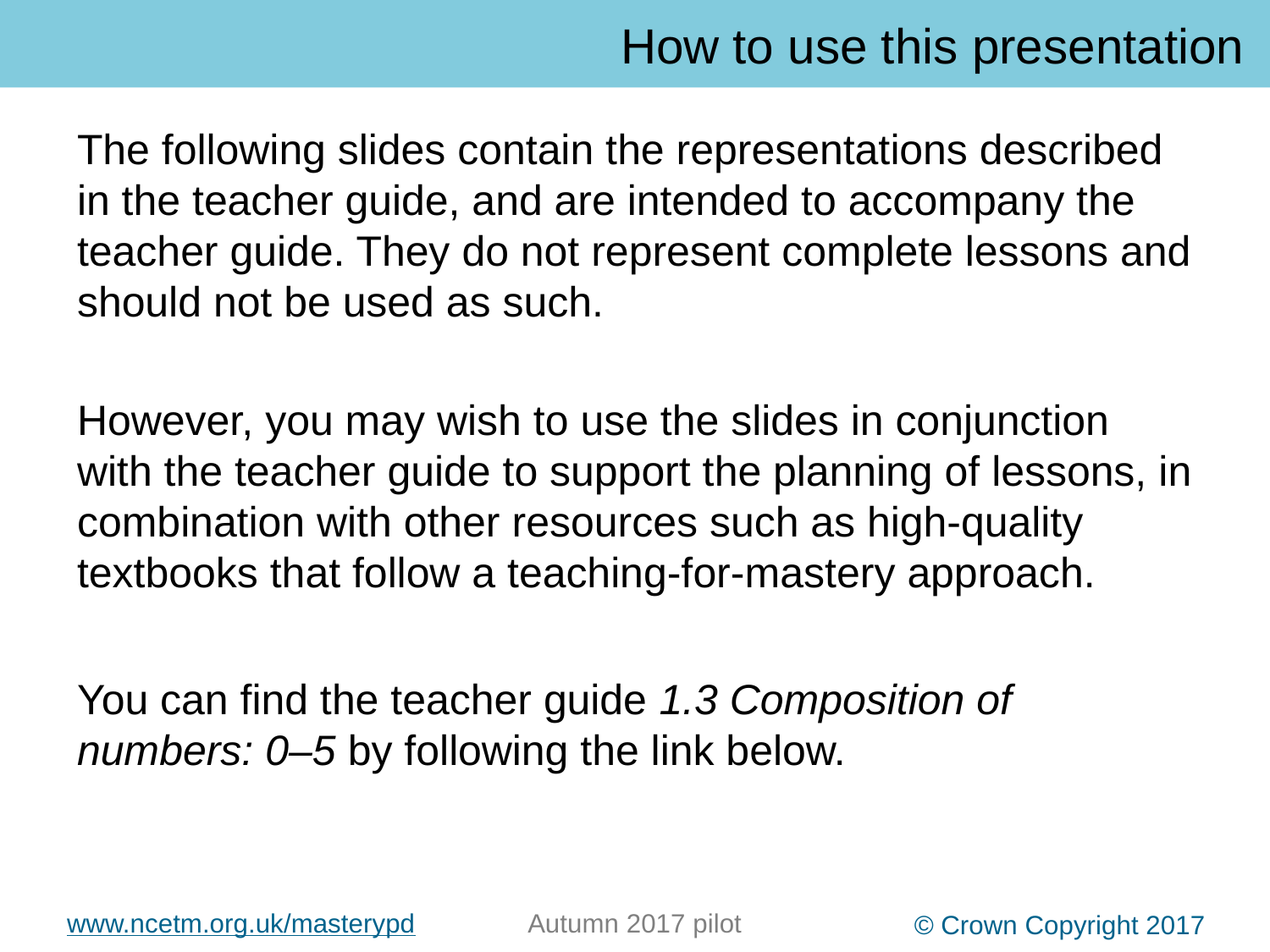

How to use this presentation
You can find the teacher guide 1.3 Composition of numbers: 0–5 by following the link below.